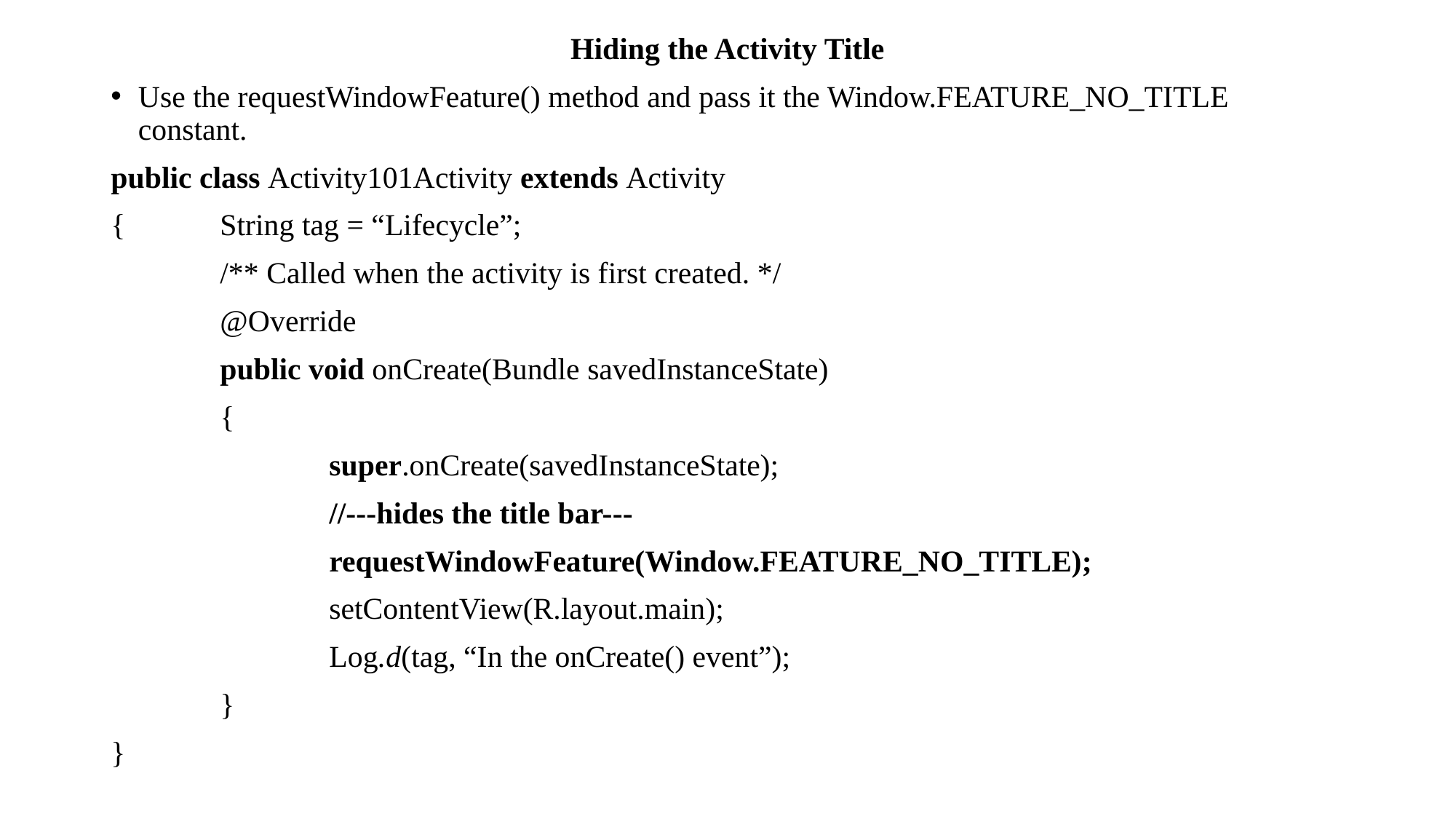

Hiding the Activity Title
Use the requestWindowFeature() method and pass it the Window.FEATURE_NO_TITLE constant.
public class Activity101Activity extends Activity
{	String tag = “Lifecycle”;
	/** Called when the activity is first created. */
	@Override
	public void onCreate(Bundle savedInstanceState)
	{
		super.onCreate(savedInstanceState);
		//---hides the title bar---
		requestWindowFeature(Window.FEATURE_NO_TITLE);
		setContentView(R.layout.main);
		Log.d(tag, “In the onCreate() event”);
	}
}